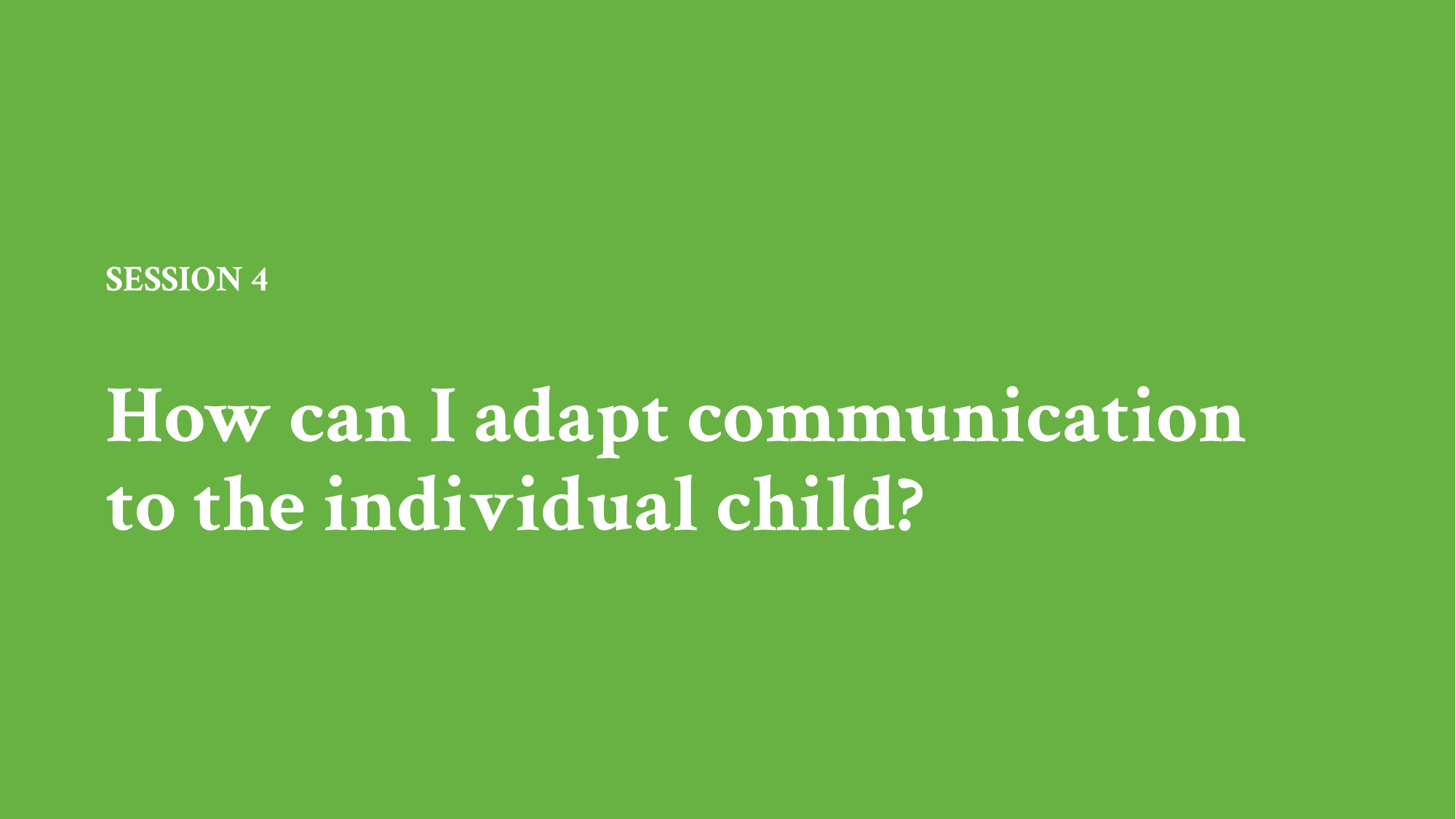

SESSION 4
How can I adapt communication to the individual child?